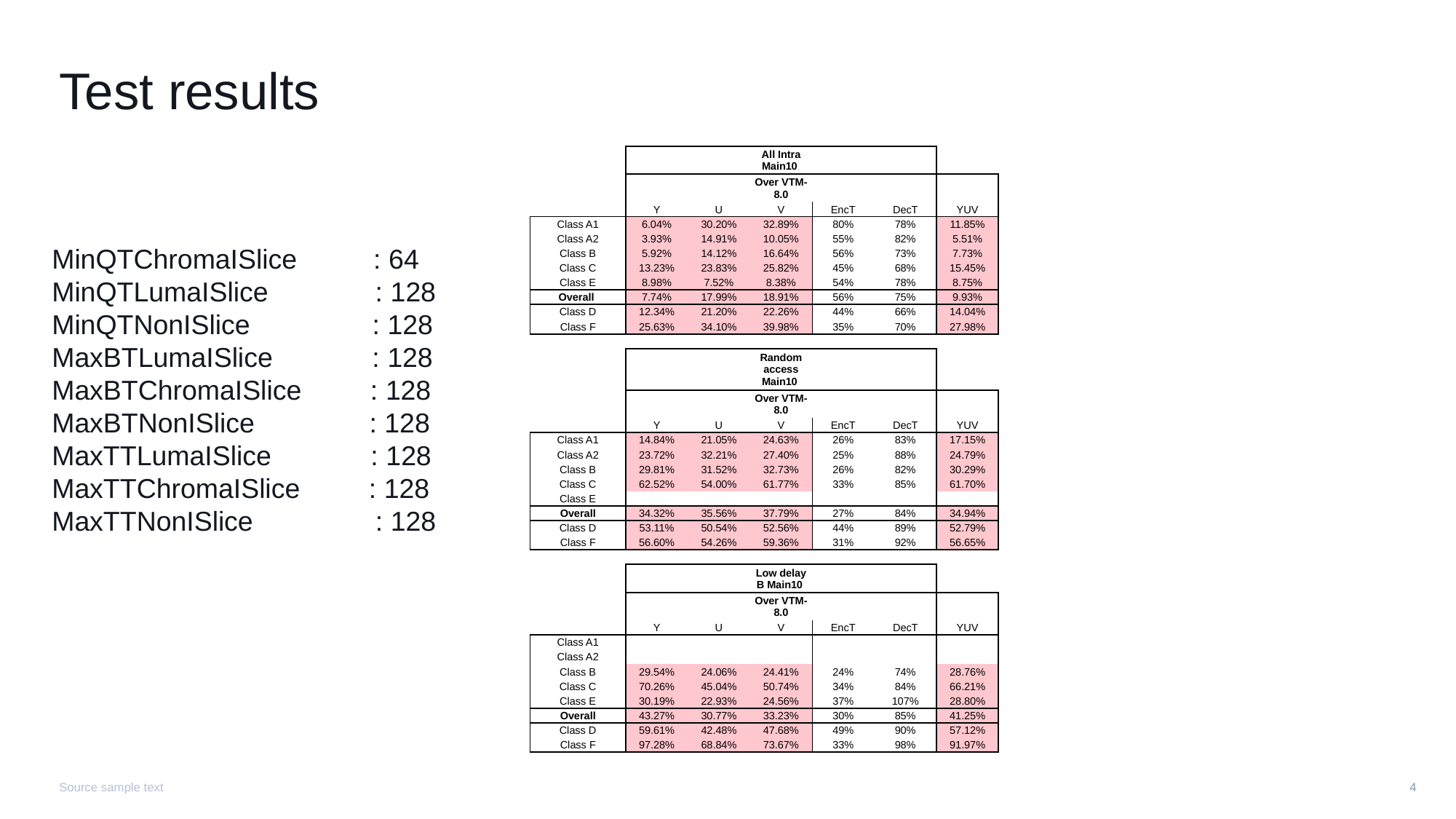

# Test results
|  |  |  | All Intra Main10 |  |  |  |
| --- | --- | --- | --- | --- | --- | --- |
|  |  |  | Over VTM-8.0 |  |  |  |
|  | Y | U | V | EncT | DecT | YUV |
| Class A1 | 6.04% | 30.20% | 32.89% | 80% | 78% | 11.85% |
| Class A2 | 3.93% | 14.91% | 10.05% | 55% | 82% | 5.51% |
| Class B | 5.92% | 14.12% | 16.64% | 56% | 73% | 7.73% |
| Class C | 13.23% | 23.83% | 25.82% | 45% | 68% | 15.45% |
| Class E | 8.98% | 7.52% | 8.38% | 54% | 78% | 8.75% |
| Overall | 7.74% | 17.99% | 18.91% | 56% | 75% | 9.93% |
| Class D | 12.34% | 21.20% | 22.26% | 44% | 66% | 14.04% |
| Class F | 25.63% | 34.10% | 39.98% | 35% | 70% | 27.98% |
|  |  |  |  |  |  |  |
|  |  |  | Random access Main10 |  |  |  |
|  |  |  | Over VTM-8.0 |  |  |  |
|  | Y | U | V | EncT | DecT | YUV |
| Class A1 | 14.84% | 21.05% | 24.63% | 26% | 83% | 17.15% |
| Class A2 | 23.72% | 32.21% | 27.40% | 25% | 88% | 24.79% |
| Class B | 29.81% | 31.52% | 32.73% | 26% | 82% | 30.29% |
| Class C | 62.52% | 54.00% | 61.77% | 33% | 85% | 61.70% |
| Class E |  |  |  |  |  |  |
| Overall | 34.32% | 35.56% | 37.79% | 27% | 84% | 34.94% |
| Class D | 53.11% | 50.54% | 52.56% | 44% | 89% | 52.79% |
| Class F | 56.60% | 54.26% | 59.36% | 31% | 92% | 56.65% |
|  |  |  |  |  |  |  |
|  |  |  | Low delay B Main10 |  |  |  |
|  |  |  | Over VTM-8.0 |  |  |  |
|  | Y | U | V | EncT | DecT | YUV |
| Class A1 |  |  |  |  |  |  |
| Class A2 |  |  |  |  |  |  |
| Class B | 29.54% | 24.06% | 24.41% | 24% | 74% | 28.76% |
| Class C | 70.26% | 45.04% | 50.74% | 34% | 84% | 66.21% |
| Class E | 30.19% | 22.93% | 24.56% | 37% | 107% | 28.80% |
| Overall | 43.27% | 30.77% | 33.23% | 30% | 85% | 41.25% |
| Class D | 59.61% | 42.48% | 47.68% | 49% | 90% | 57.12% |
| Class F | 97.28% | 68.84% | 73.67% | 33% | 98% | 91.97% |
MinQTChromaISlice          : 64
MinQTLumaISlice              : 128
MinQTNonISlice                : 128
MaxBTLumaISlice             : 128
MaxBTChromaISlice         : 128
MaxBTNonISlice               : 128
MaxTTLumaISlice             : 128
MaxTTChromaISlice         : 128
MaxTTNonISlice                : 128
Source sample text